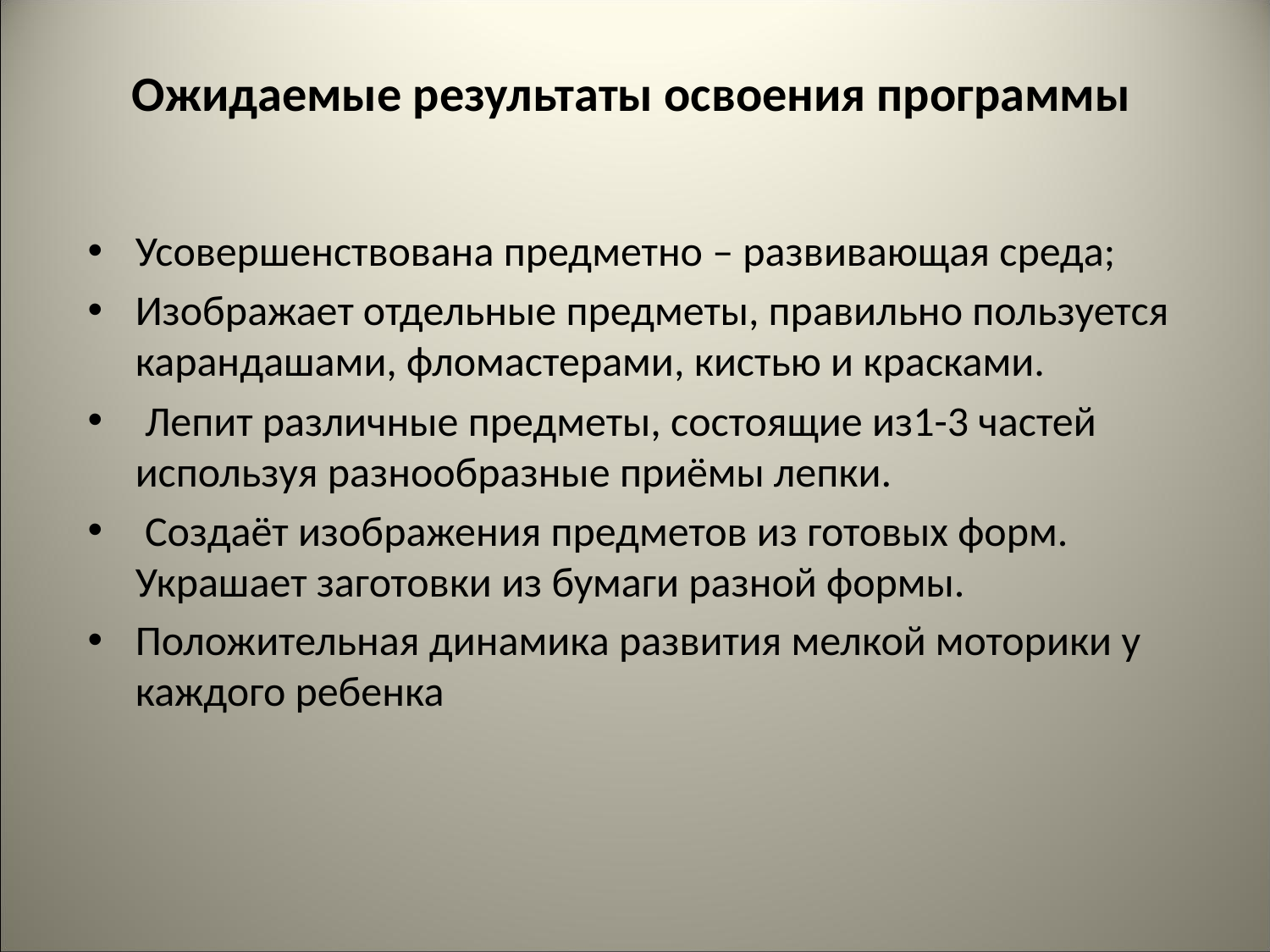

# Ожидаемые результаты освоения программы

Усовершенствована предметно – развивающая среда;
Изображает отдельные предметы, правильно пользуется карандашами, фломастерами, кистью и красками.
 Лепит различные предметы, состоящие из1-3 частей используя разнообразные приёмы лепки.
 Создаёт изображения предметов из готовых форм. Украшает заготовки из бумаги разной формы.
Положительная динамика развития мелкой моторики у каждого ребенка